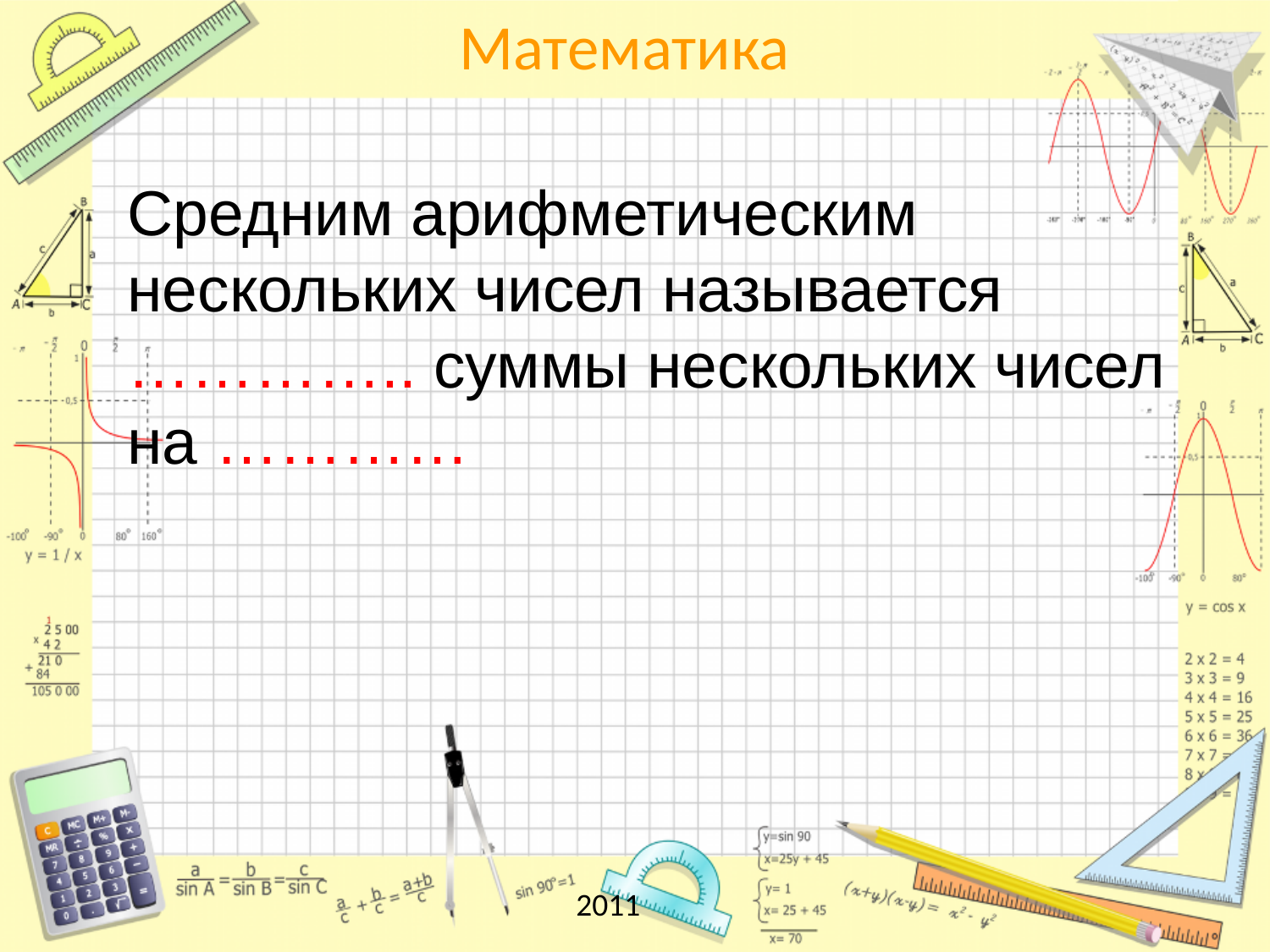

Средним арифметическим нескольких чисел называется  ………….. суммы нескольких чисел на …………
2011